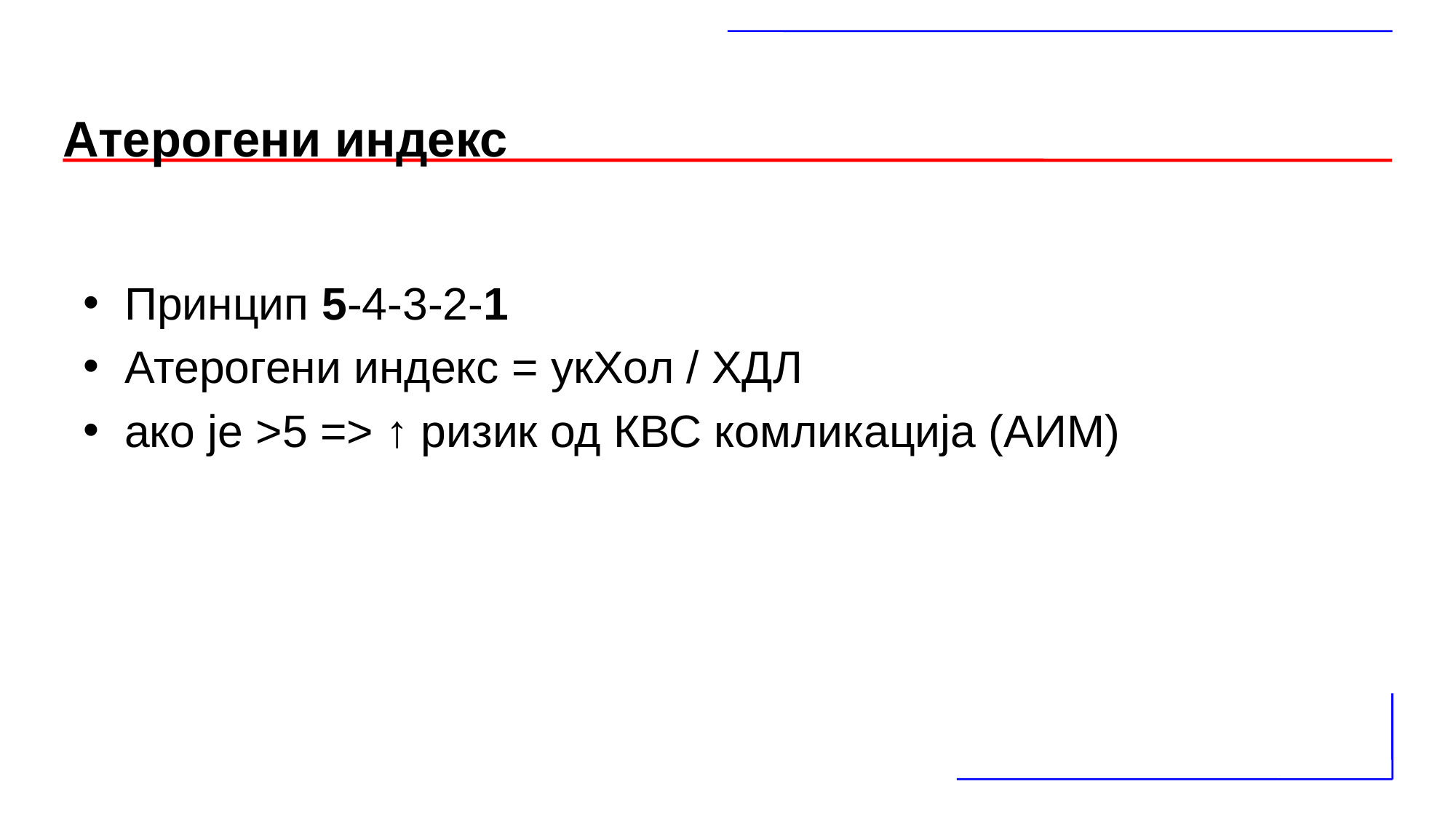

# Атерогени индекс

Принцип 5-4-3-2-1
Атерогени индекс = укХол / ХДЛ
ако је >5 => ↑ ризик од КВС комликација (АИМ)